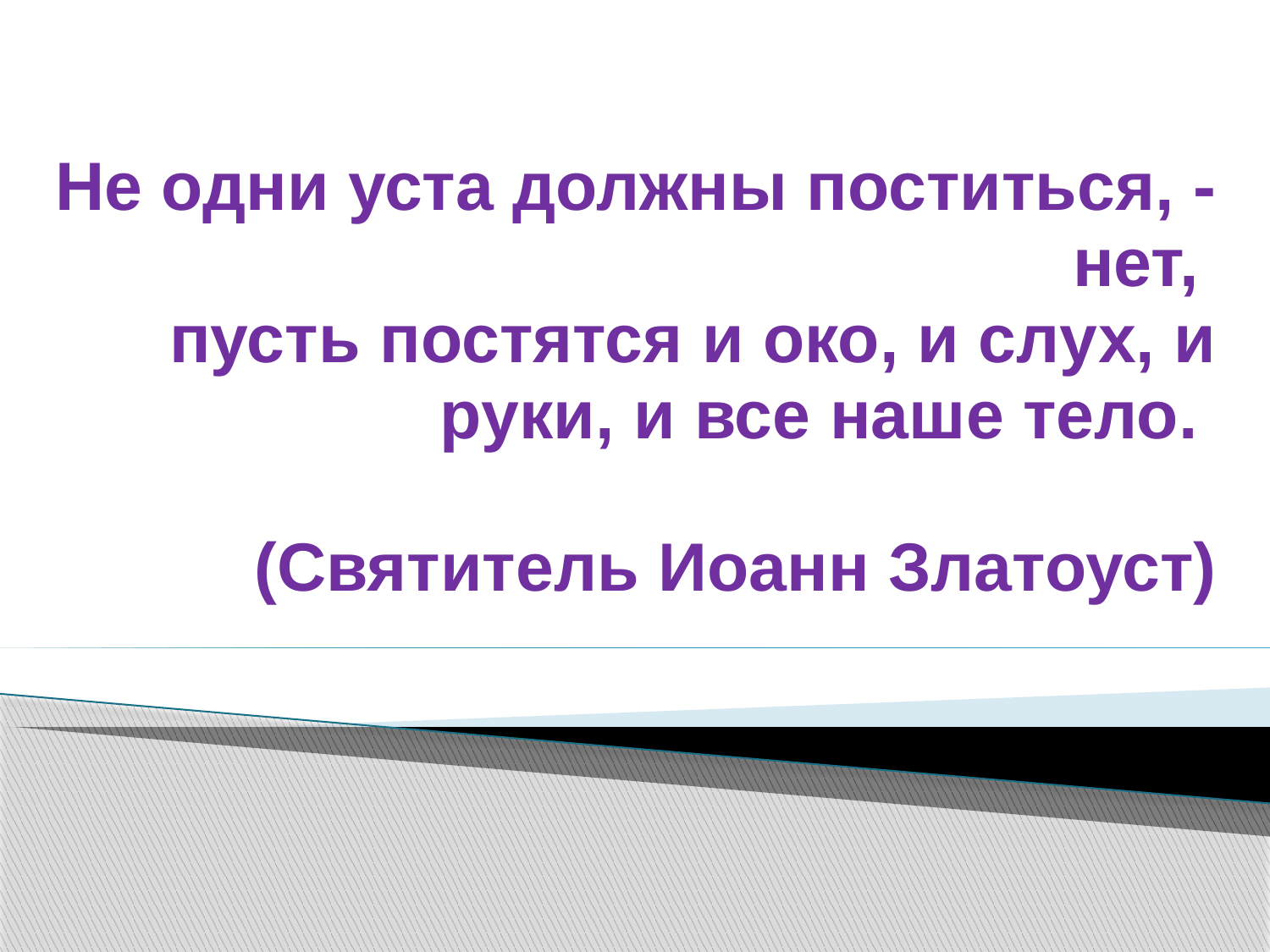

# Не одни уста должны поститься, - нет, пусть постятся и око, и слух, и руки, и все наше тело. (Святитель Иоанн Златоуст)